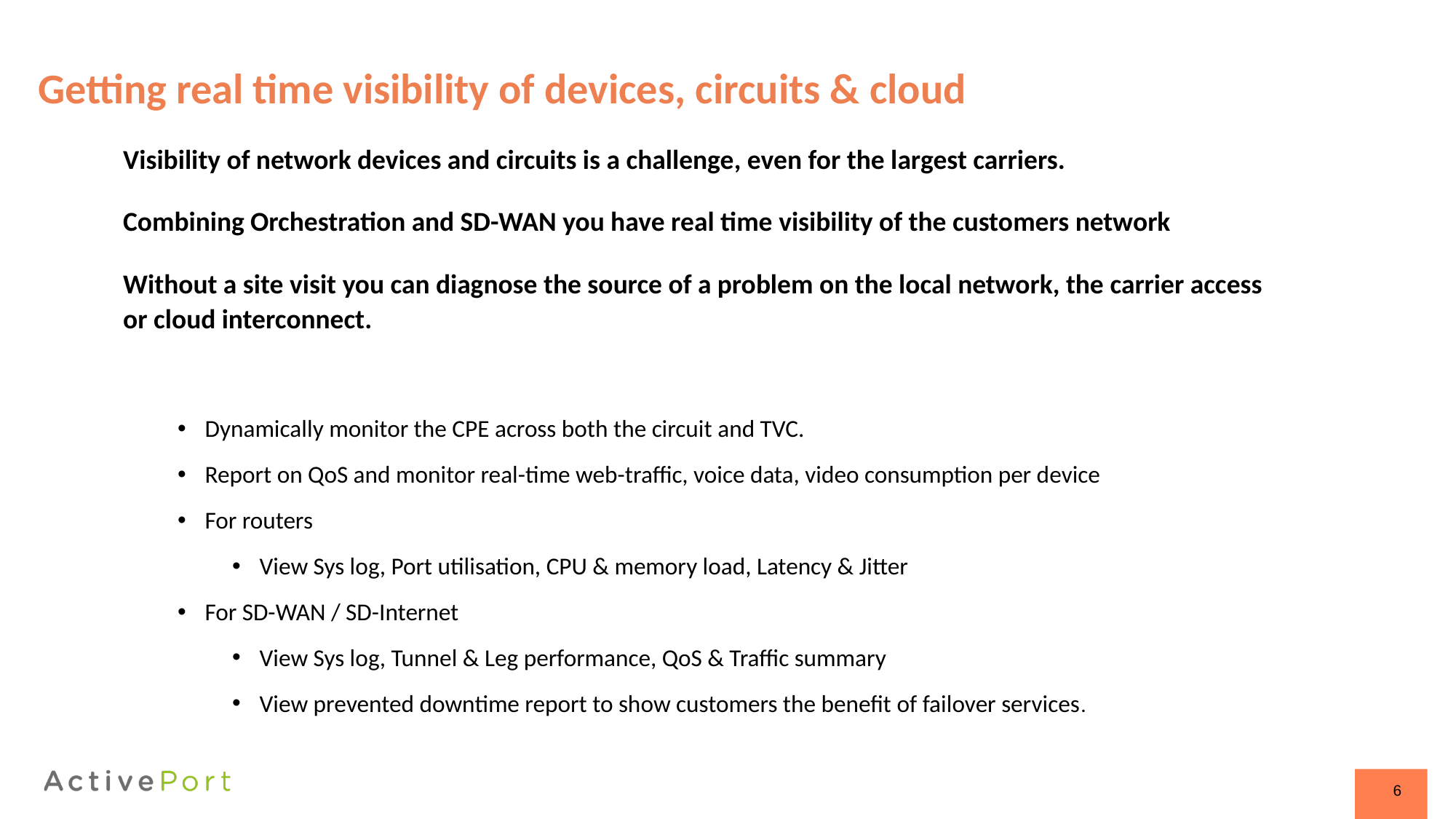

# Getting real time visibility of devices, circuits & cloud
Visibility of network devices and circuits is a challenge, even for the largest carriers.
Combining Orchestration and SD-WAN you have real time visibility of the customers network
Without a site visit you can diagnose the source of a problem on the local network, the carrier access or cloud interconnect.

Dynamically monitor the CPE across both the circuit and TVC.
Report on QoS and monitor real-time web-traffic, voice data, video consumption per device
For routers
View Sys log, Port utilisation, CPU & memory load, Latency & Jitter
For SD-WAN / SD-Internet
View Sys log, Tunnel & Leg performance, QoS & Traffic summary
View prevented downtime report to show customers the benefit of failover services.

6